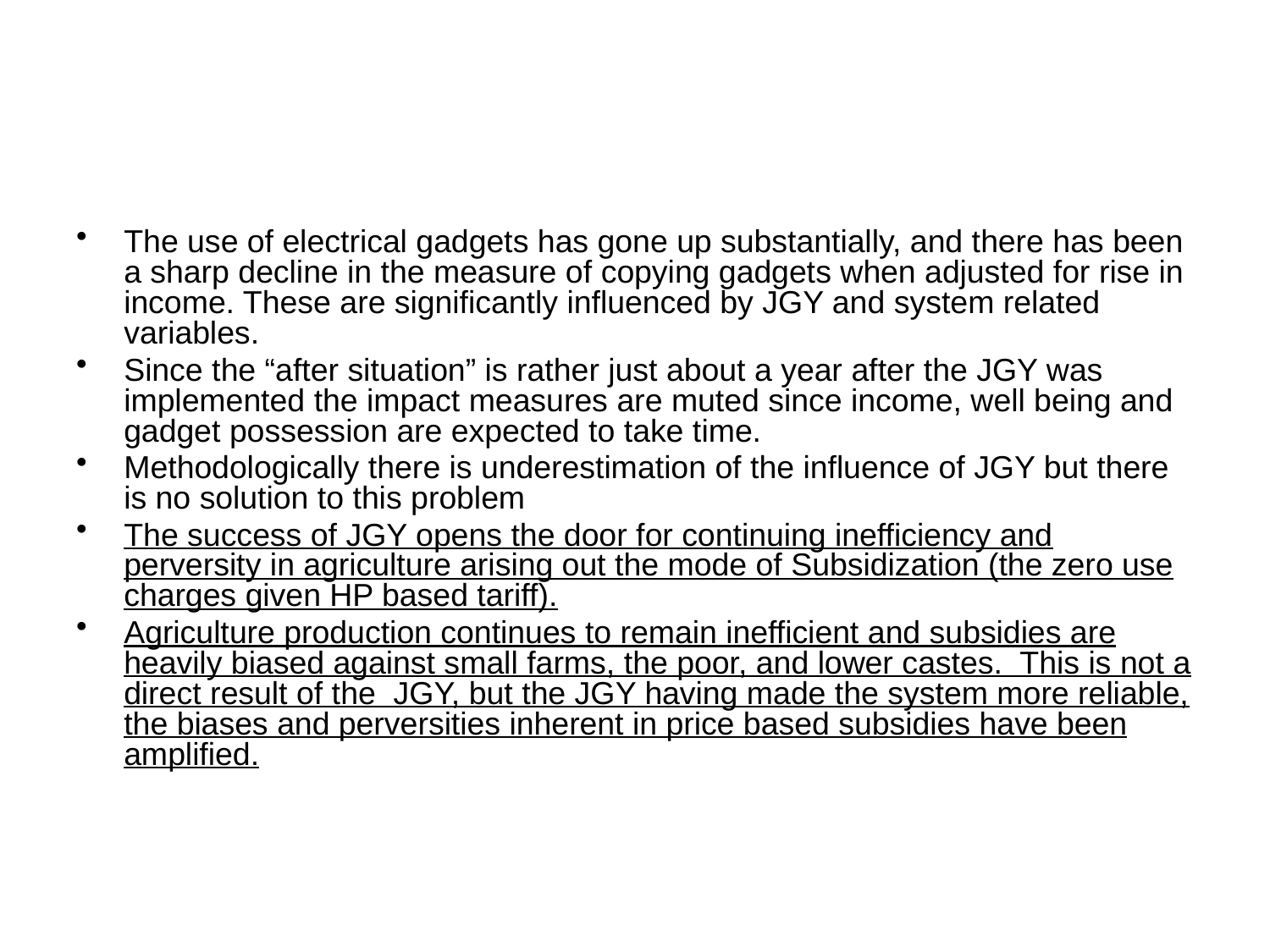

#
The use of electrical gadgets has gone up substantially, and there has been a sharp decline in the measure of copying gadgets when adjusted for rise in income. These are significantly influenced by JGY and system related variables.
Since the “after situation” is rather just about a year after the JGY was implemented the impact measures are muted since income, well being and gadget possession are expected to take time.
Methodologically there is underestimation of the influence of JGY but there is no solution to this problem
The success of JGY opens the door for continuing inefficiency and perversity in agriculture arising out the mode of Subsidization (the zero use charges given HP based tariff).
Agriculture production continues to remain inefficient and subsidies are heavily biased against small farms, the poor, and lower castes.  This is not a direct result of the  JGY, but the JGY having made the system more reliable, the biases and perversities inherent in price based subsidies have been amplified.